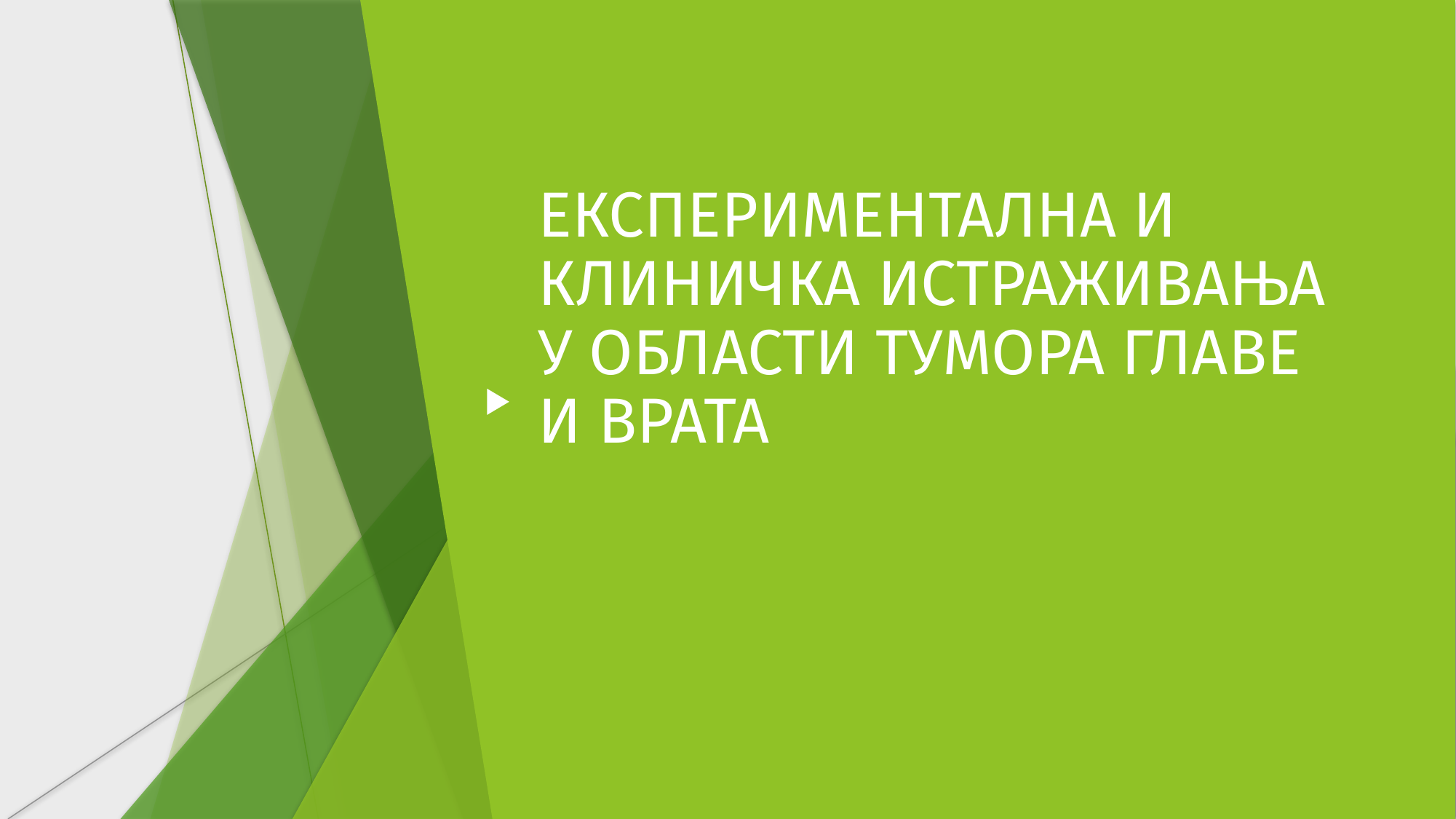

ЕКСПЕРИМЕНТАЛНА И КЛИНИЧКА ИСТРАЖИВАЊА У ОБЛАСТИ ТУМОРА ГЛАВЕ И ВРАТА